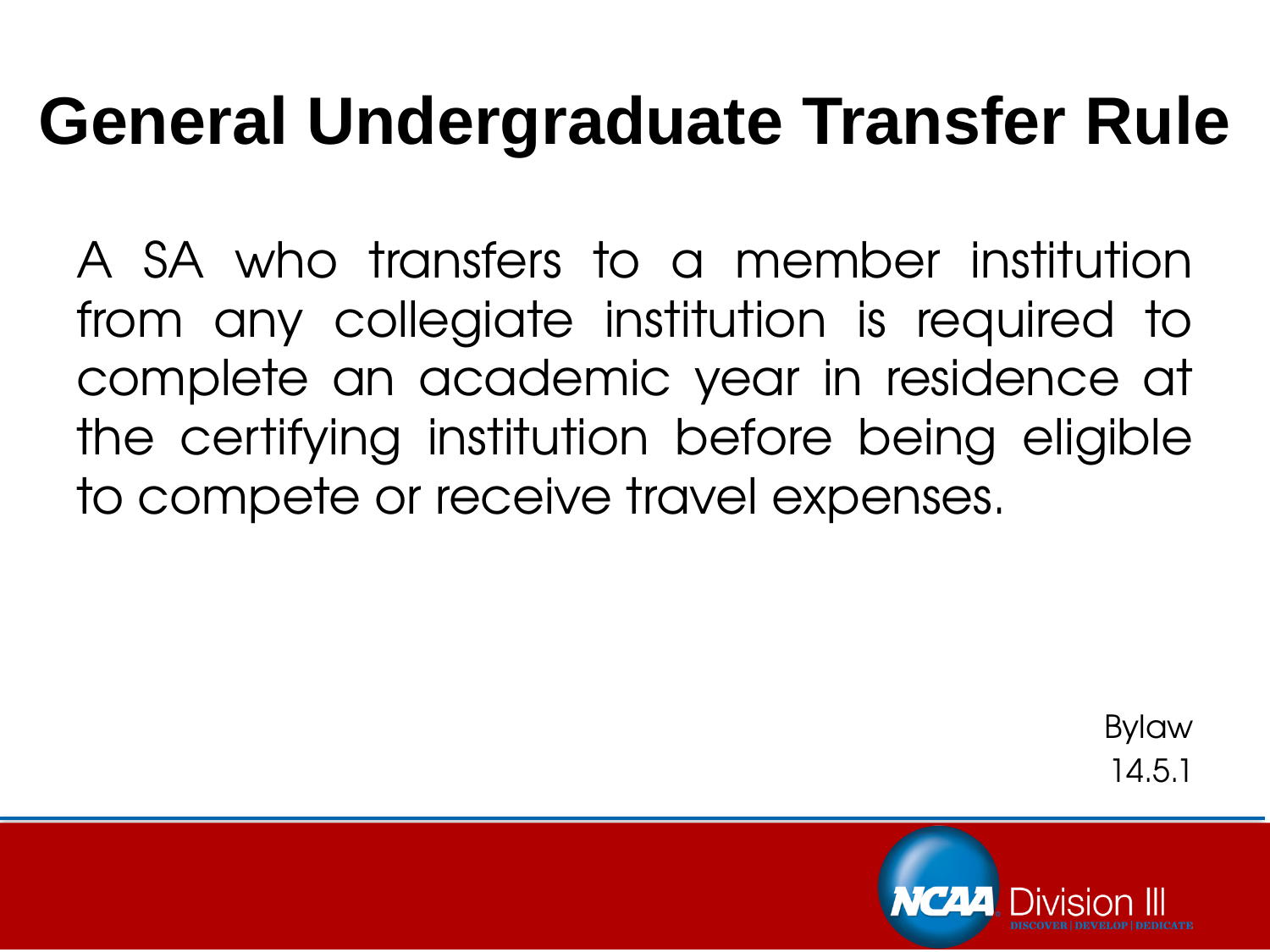

# General Undergraduate Transfer Rule
A SA who transfers to a member institution from any collegiate institution is required to complete an academic year in residence at the certifying institution before being eligible to compete or receive travel expenses.

								Bylaw 14.5.1